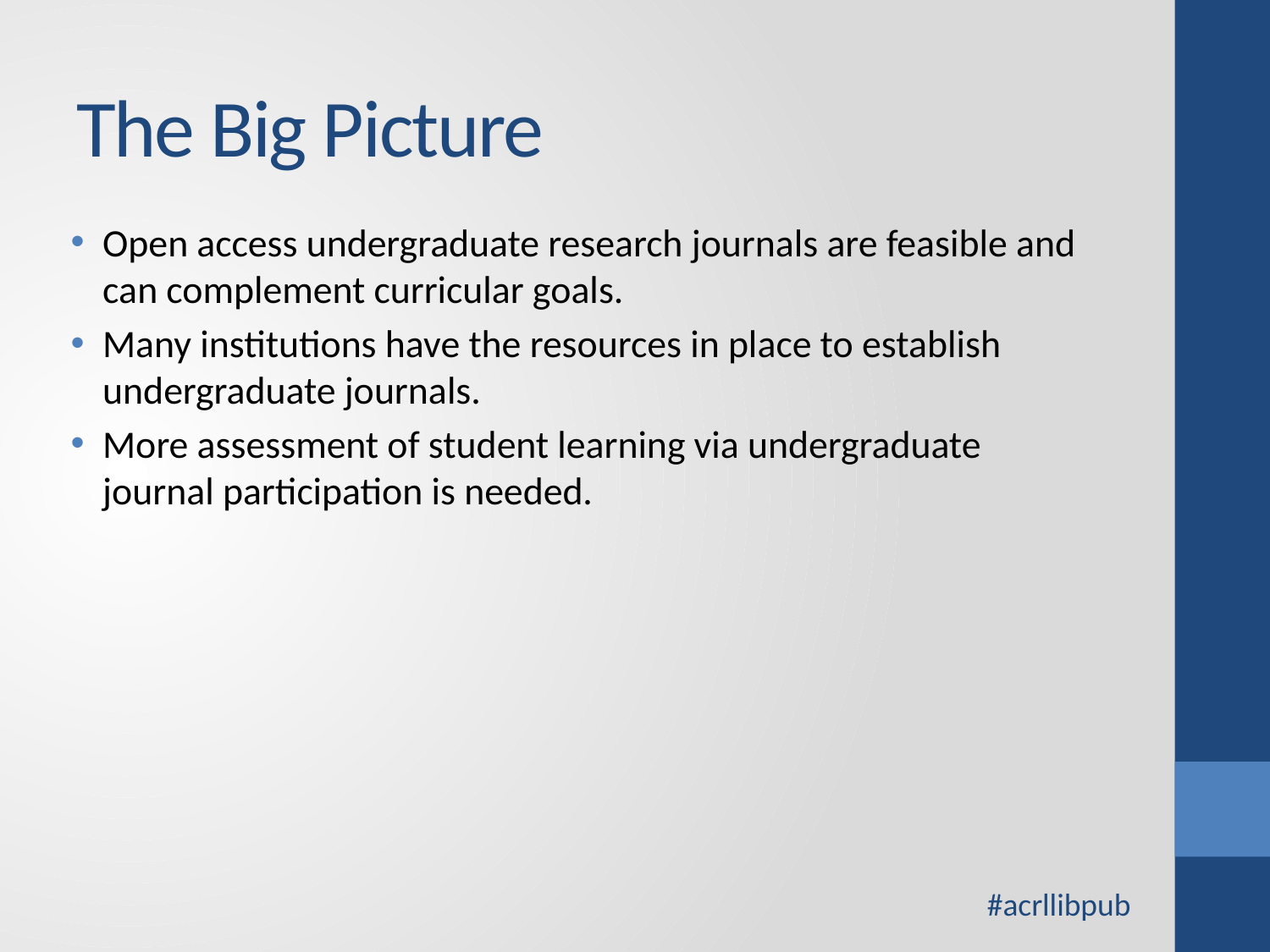

# The Big Picture
Open access undergraduate research journals are feasible and can complement curricular goals.
Many institutions have the resources in place to establish undergraduate journals.
More assessment of student learning via undergraduate journal participation is needed.
#acrllibpub